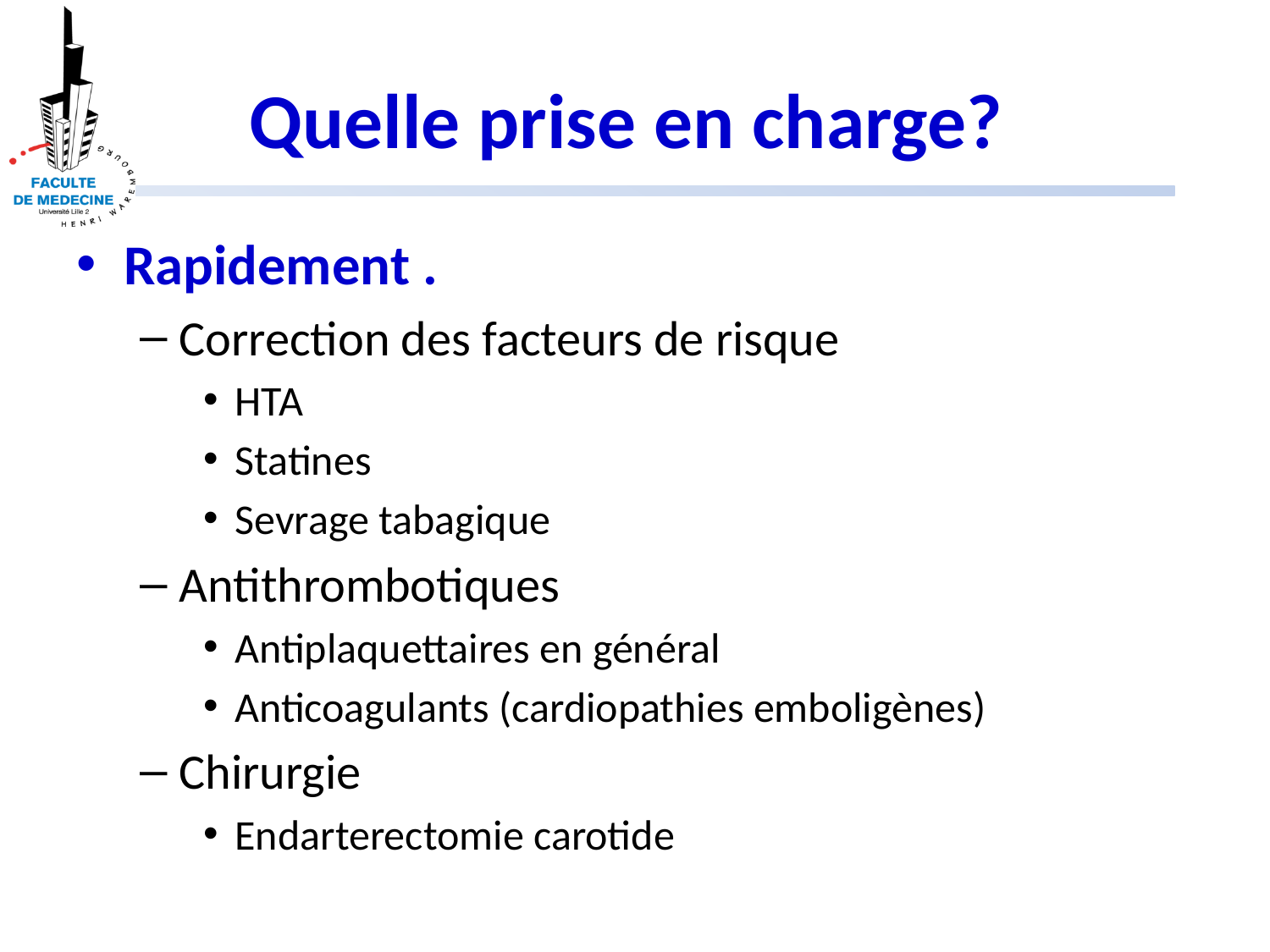

# Quelle prise en charge?
Rapidement .
Correction des facteurs de risque
HTA
Statines
Sevrage tabagique
Antithrombotiques
Antiplaquettaires en général
Anticoagulants (cardiopathies emboligènes)
Chirurgie
Endarterectomie carotide